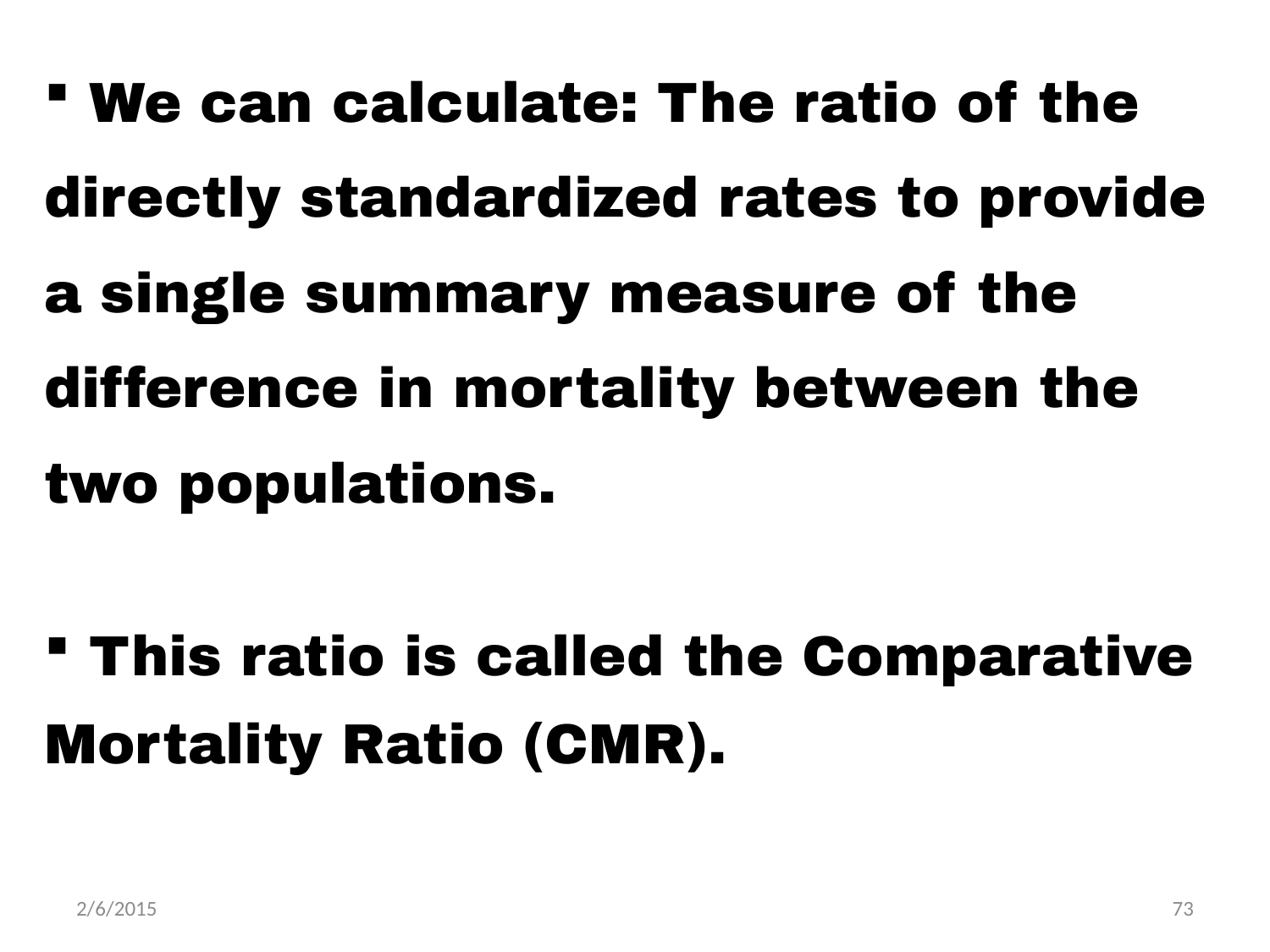

We can calculate: The ratio of the directly standardized rates to provide a single summary measure of the difference in mortality between the two populations.
 This ratio is called the Comparative Mortality Ratio (CMR).
2/6/2015
73